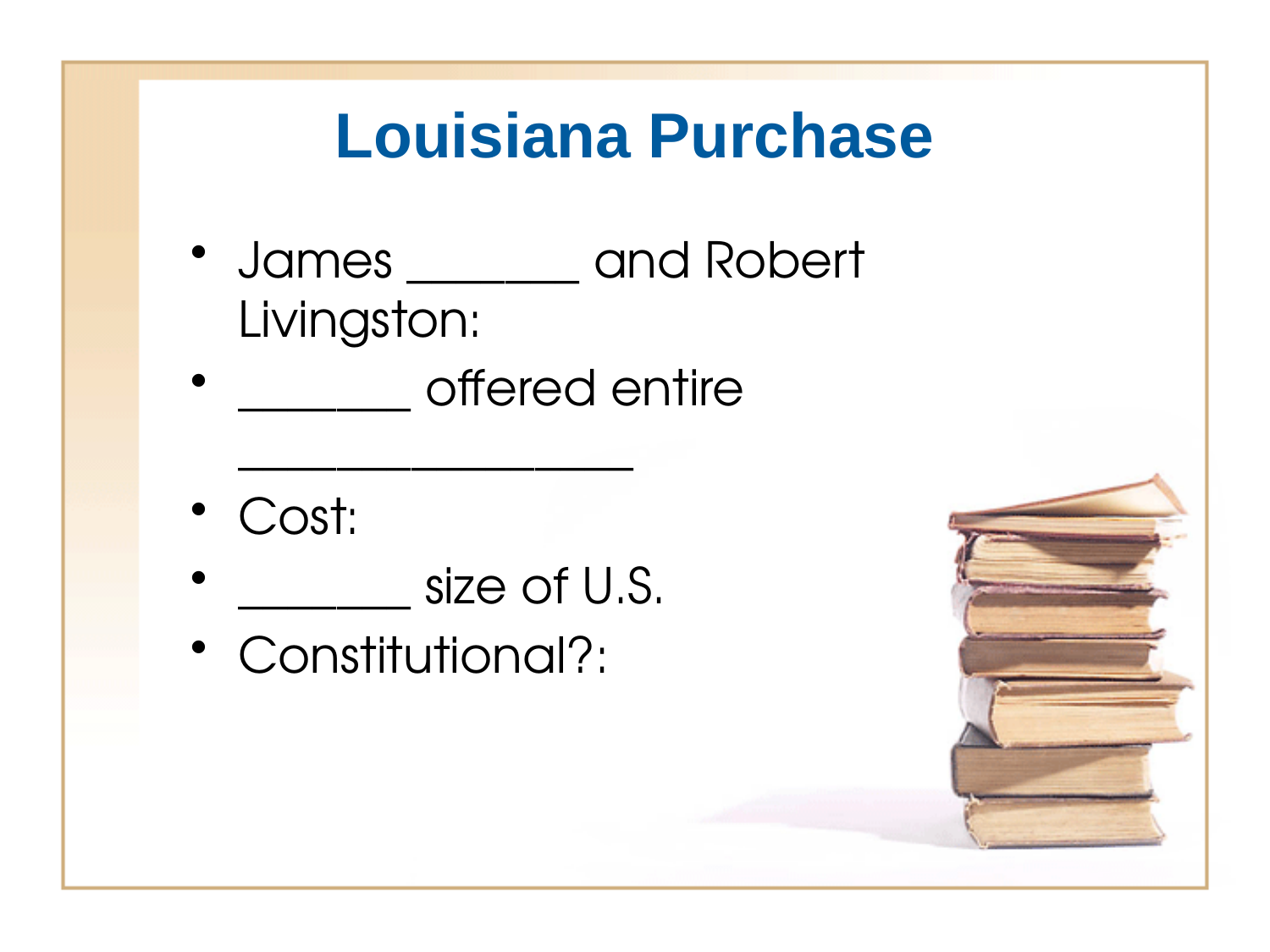

Louisiana Purchase
James _______ and Robert Livingston:
_______ offered entire ________________
Cost:
_______ size of U.S.
Constitutional?: